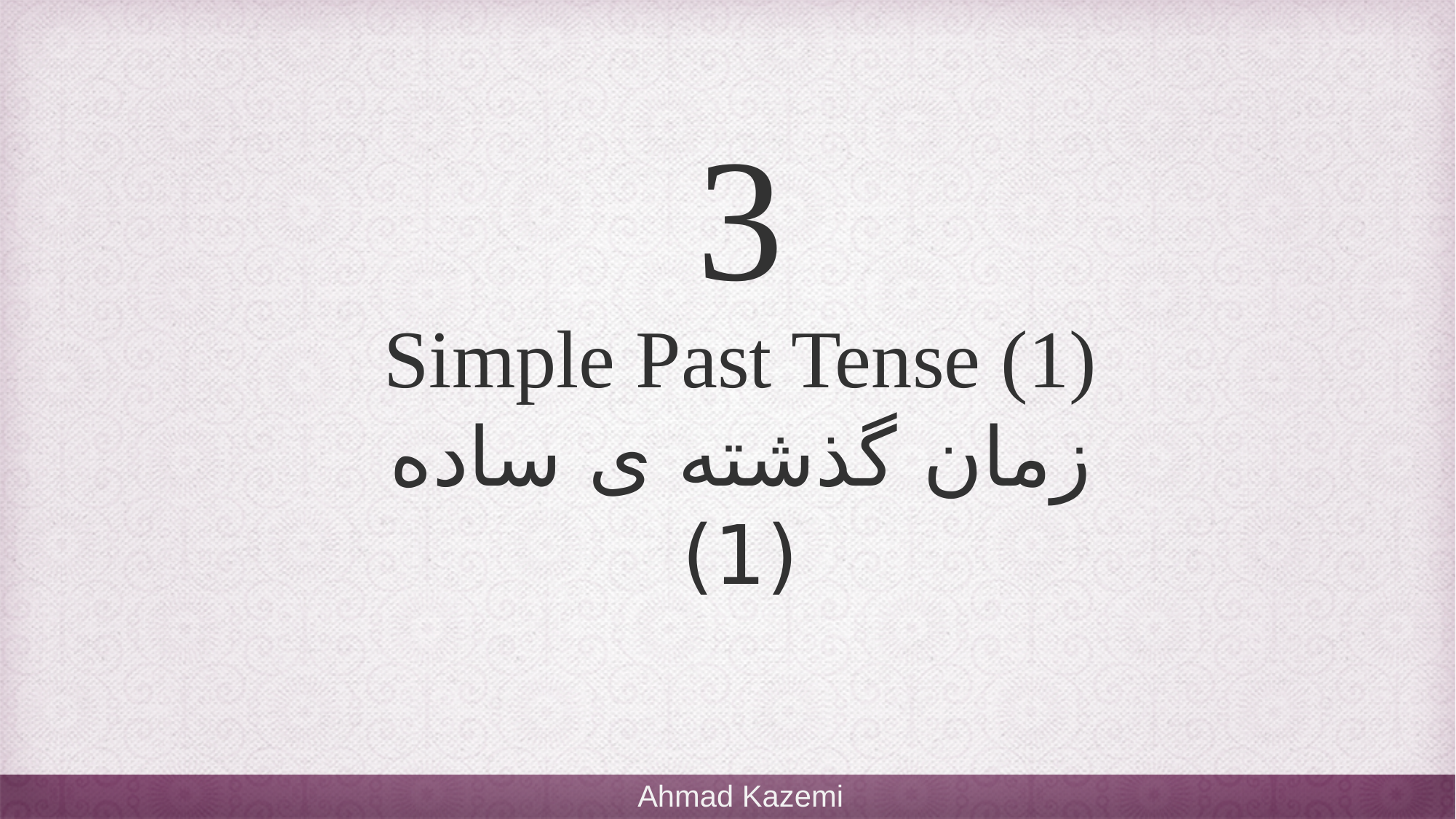

3
Simple Past Tense (1)
زمان گذشته ی ساده (1)
Ahmad Kazemi